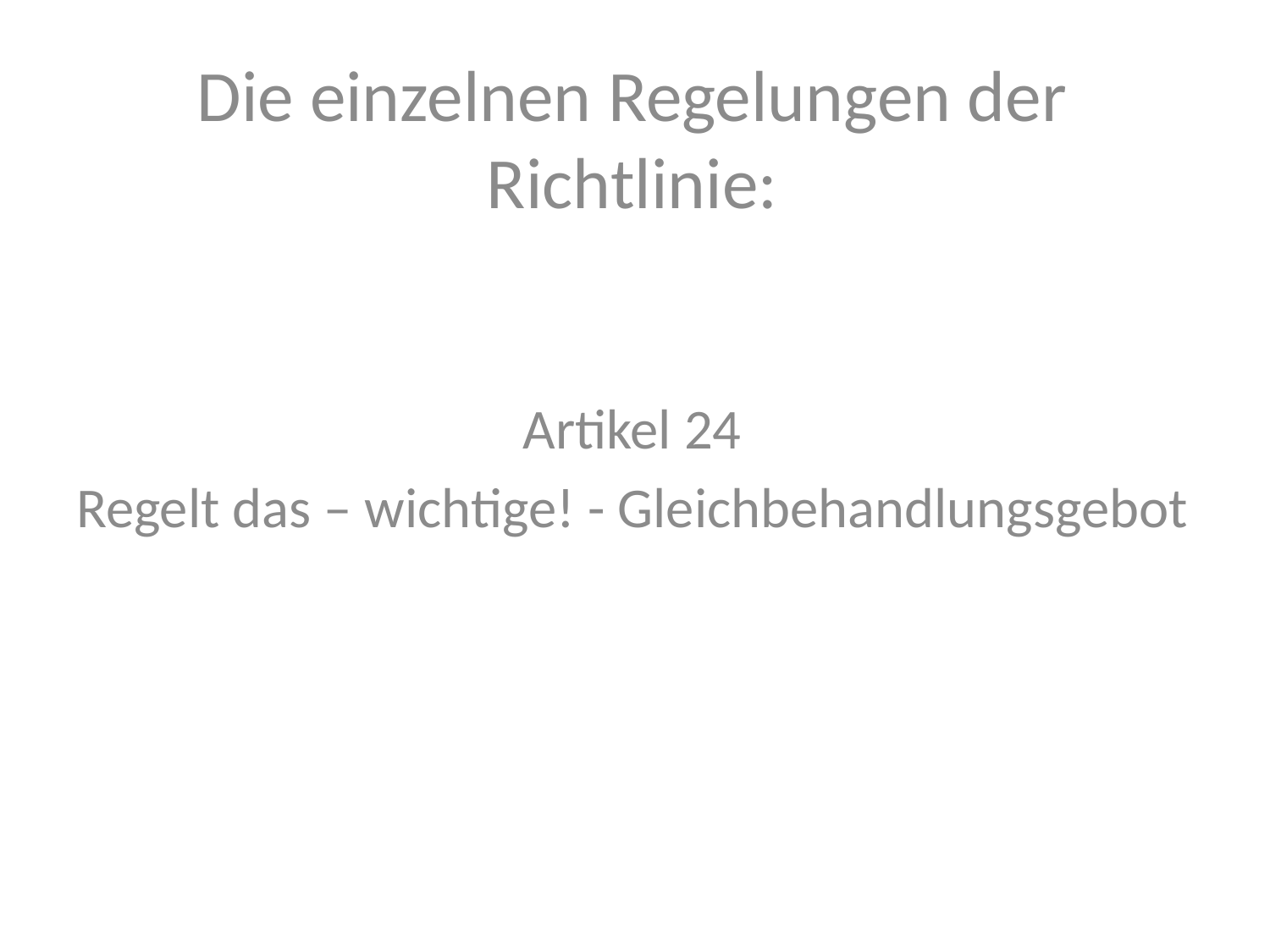

Die einzelnen Regelungen der Richtlinie:

Artikel 24
Regelt das – wichtige! - Gleichbehandlungsgebot